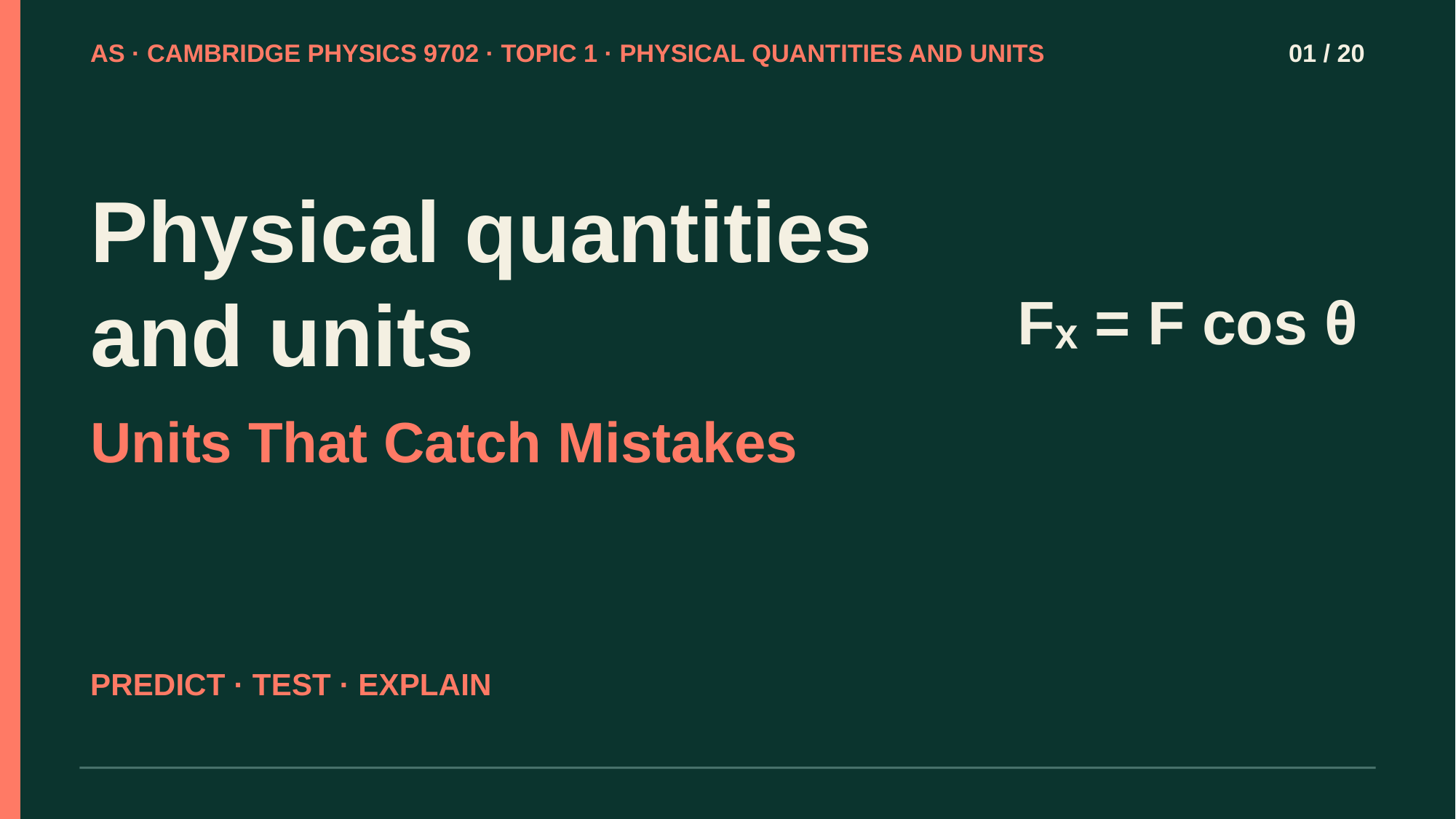

AS · CAMBRIDGE PHYSICS 9702 · TOPIC 1 · PHYSICAL QUANTITIES AND UNITS
01 / 20
Physical quantities and units
Fₓ = F cos θ
Units That Catch Mistakes
PREDICT · TEST · EXPLAIN